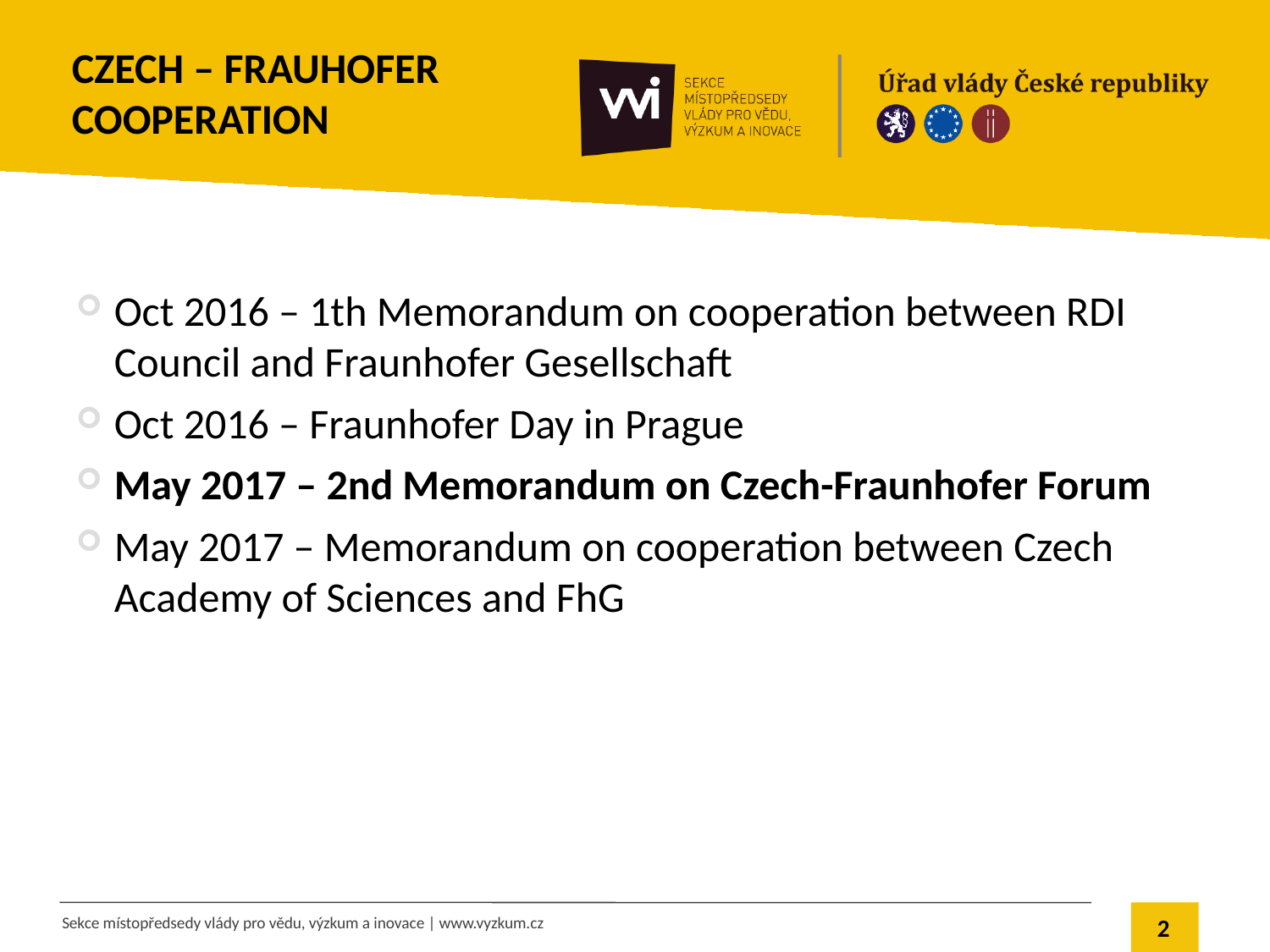

# Czech – Frauhofer Cooperation
Oct 2016 – 1th Memorandum on cooperation between RDI Council and Fraunhofer Gesellschaft
Oct 2016 – Fraunhofer Day in Prague
May 2017 – 2nd Memorandum on Czech-Fraunhofer Forum
May 2017 – Memorandum on cooperation between Czech Academy of Sciences and FhG

2